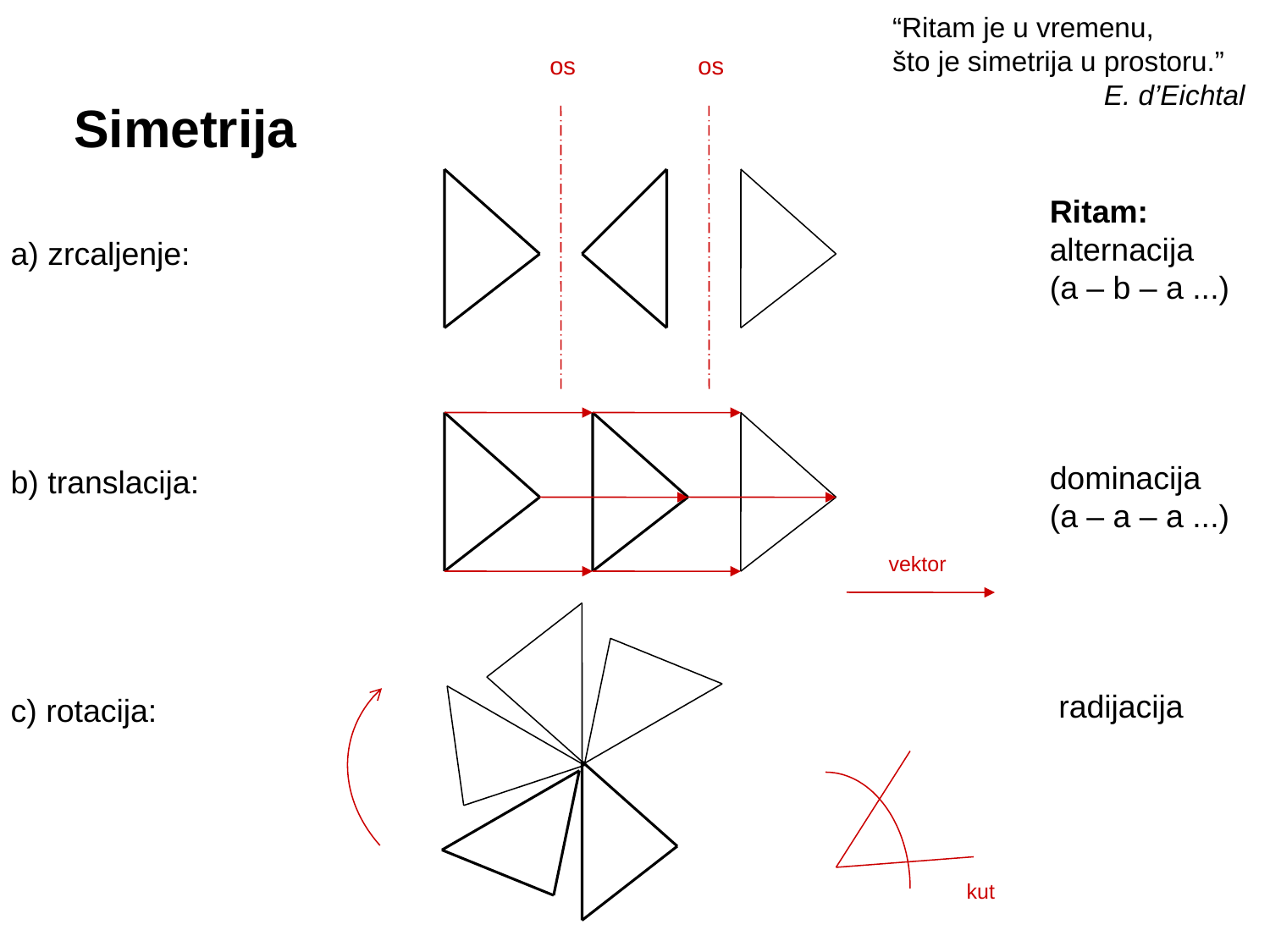

“Ritam je u vremenu,
što je simetrija u prostoru.”
                           E. d’Eichtal
os
os
Simetrija

Ritam:
alternacija
(a – b – a ...)

dominacija
(a – a – a ...)

 radijacija
a) zrcaljenje:

b) translacija:

c) rotacija:

vektor

kut